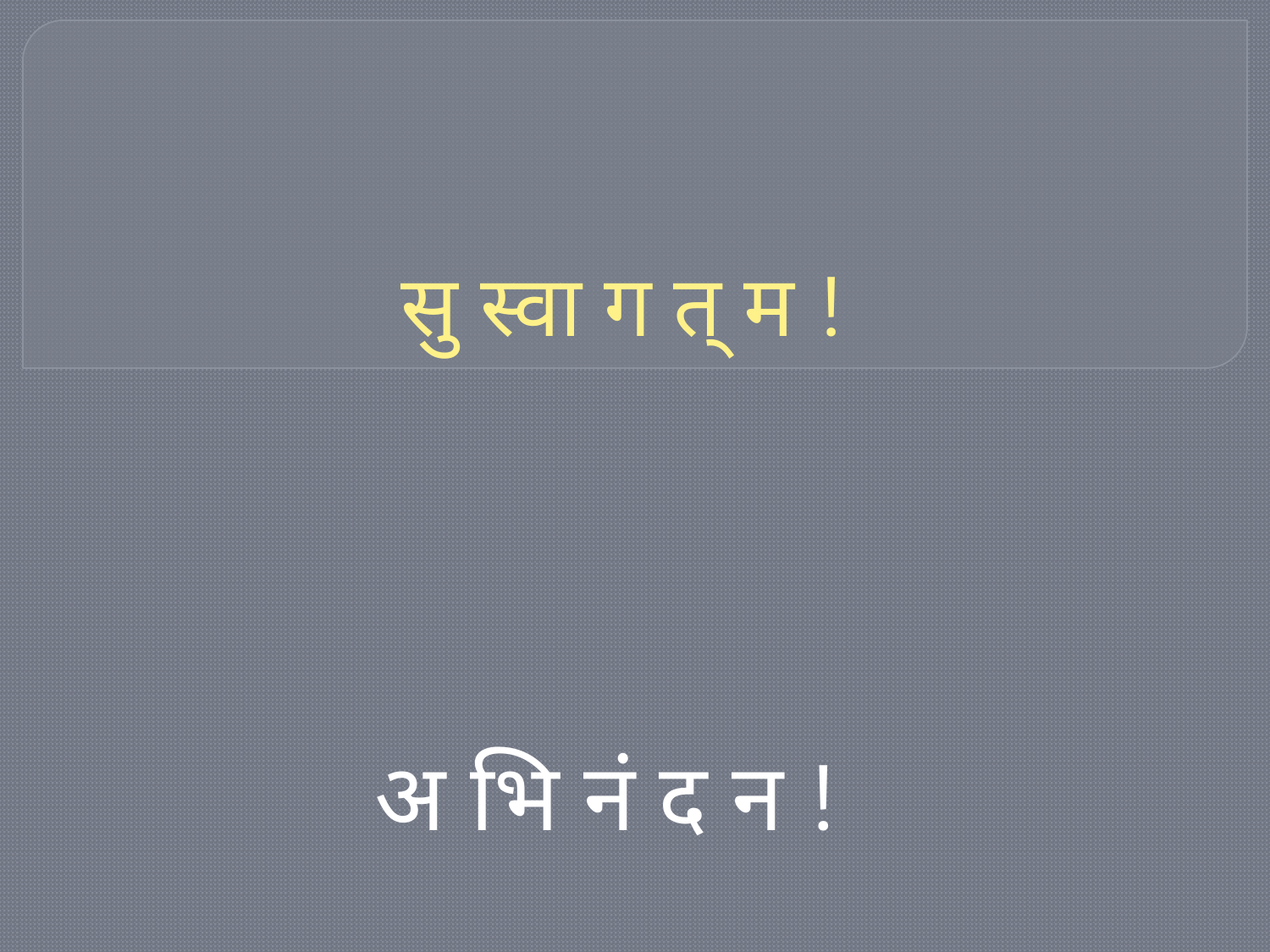

# सु स्वा ग त् म !

अ भि नं द न !